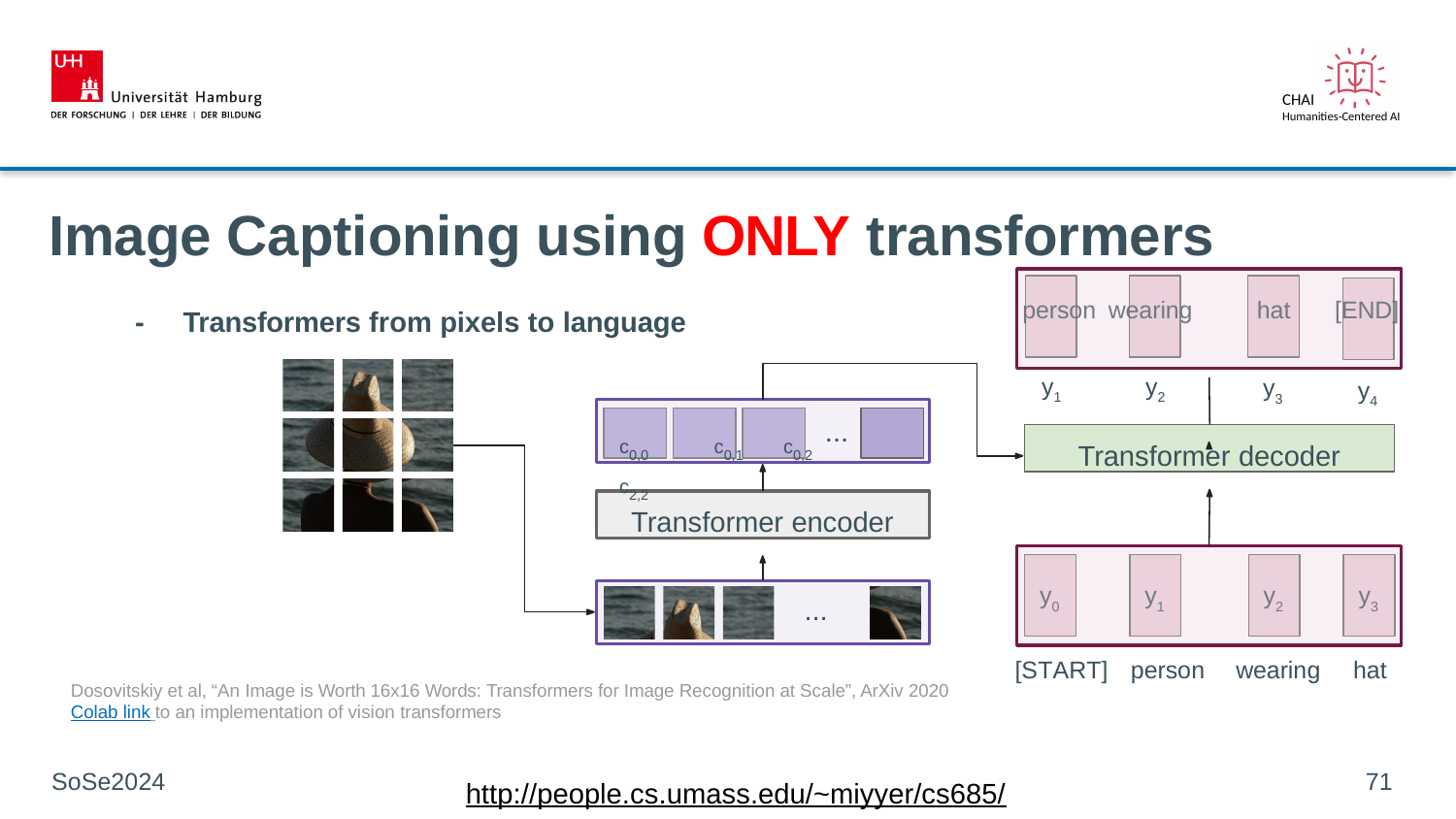

# Image Captioning using ONLY transformers

hat	[END]
person wearing

y1	y2
-	Transformers from pixels to language

y3
y4

...

Transformer decoder
c0,0	c0,1	c0,2	c2,2

Transformer encoder

y0
y1
y2
y3

...

[START]	person	wearing	hat
Dosovitskiy et al, “An Image is Worth 16x16 Words: Transformers for Image Recognition at Scale”, ArXiv 2020  Colab link to an implementation of vision transformers
SoSe2024
71
http://people.cs.umass.edu/~miyyer/cs685/